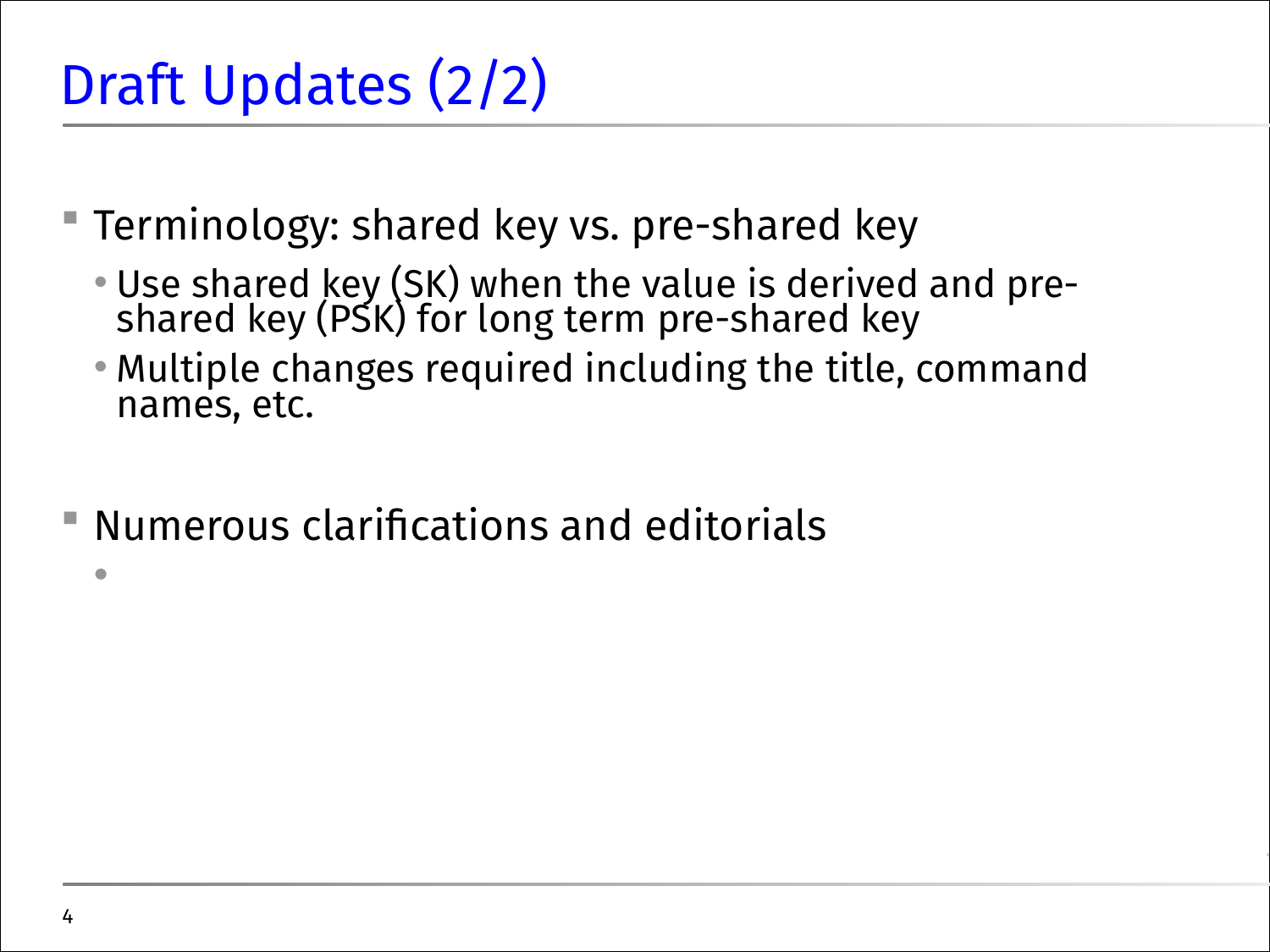

# Draft Updates (2/2)

Terminology: shared key vs. pre-shared key
Use shared key (SK) when the value is derived and pre-shared key (PSK) for long term pre-shared key
Multiple changes required including the title, command names, etc.

Numerous clarifications and editorials

4